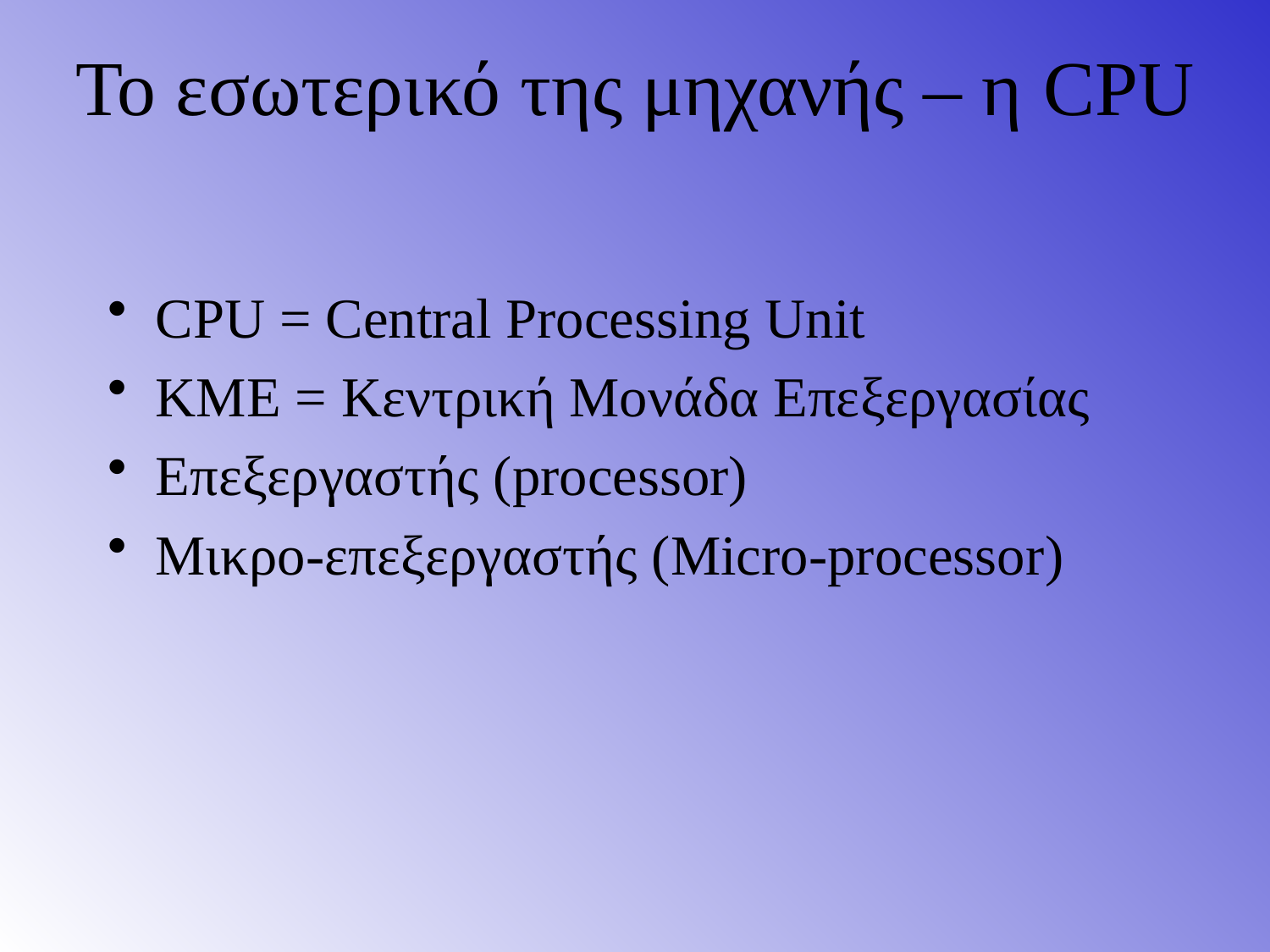

Το εσωτερικό της μηχανής – η CPU
CPU = Central Processing Unit
ΚΜΕ = Κεντρική Μονάδα Επεξεργασίας
Επεξεργαστής (processor)
Μικρο-επεξεργαστής (Micro-processor)